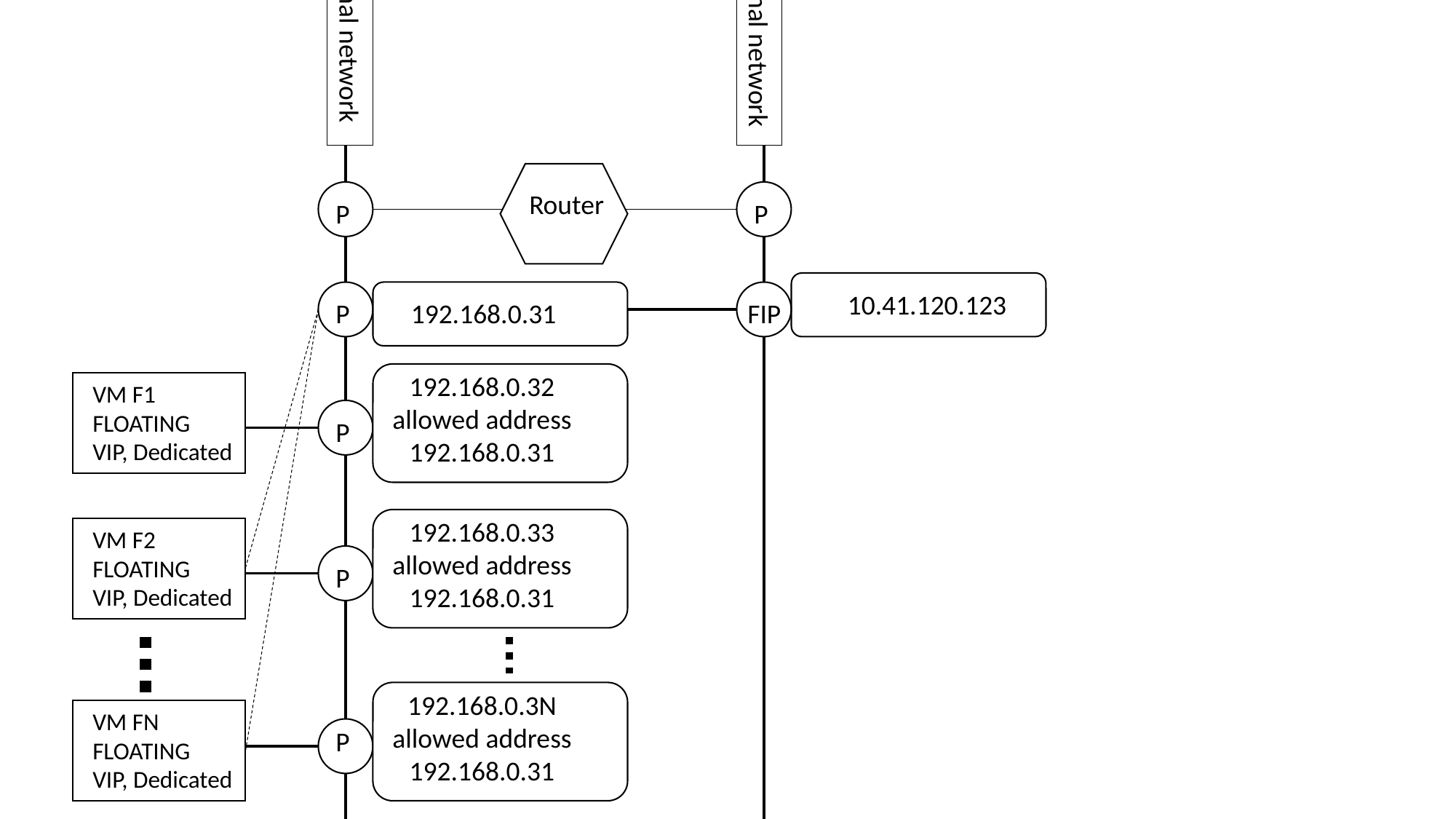

Internal network
External network

Router

P
P

10.41.120.123
FIP

P

192.168.0.31
192.168.0.32
allowed address
192.168.0.31

P

VM F1
FLOATING
VIP, Dedicated
192.168.0.33
allowed address
192.168.0.31

P

VM F2
FLOATING
VIP, Dedicated
192.168.0.3N
allowed address
192.168.0.31

VM FN
FLOATING
VIP, Dedicated

P